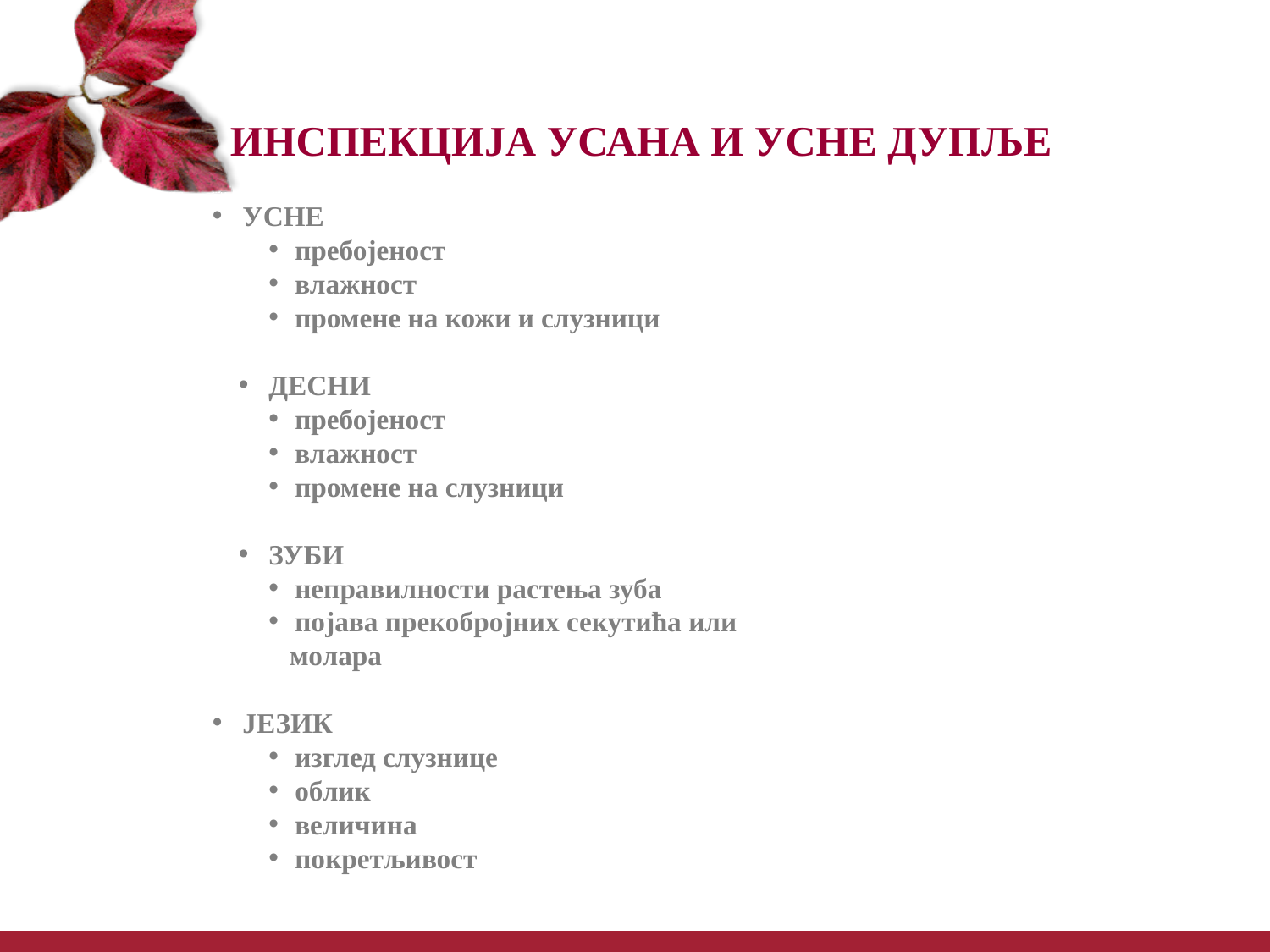

ИНСПЕКЦИЈА УСАНА И УСНЕ ДУПЉЕ

УСНЕ
пребојеност
влажност
промене на кожи и слузници

ДЕСНИ
пребојеност
влажност
промене на слузници

ЗУБИ
неправилности растења зуба
појава прекобројних секутића или
   молара

ЈЕЗИК
изглед слузнице
облик
величина
покретљивост